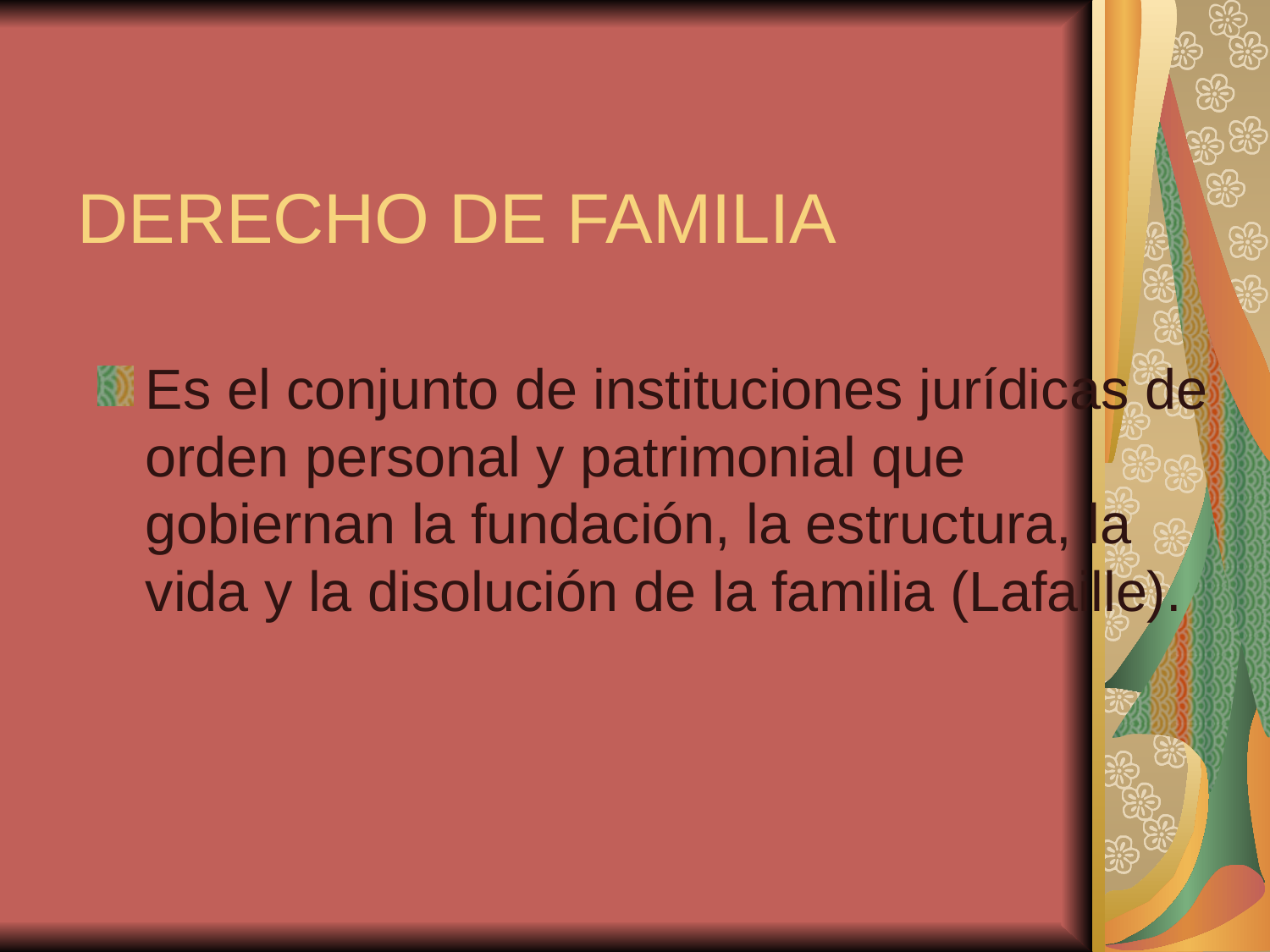

DERECHO DE FAMILIA
Es el conjunto de instituciones jurídicas de orden personal y patrimonial que gobiernan la fundación, la estructura, la vida y la disolución de la familia (Lafaille).